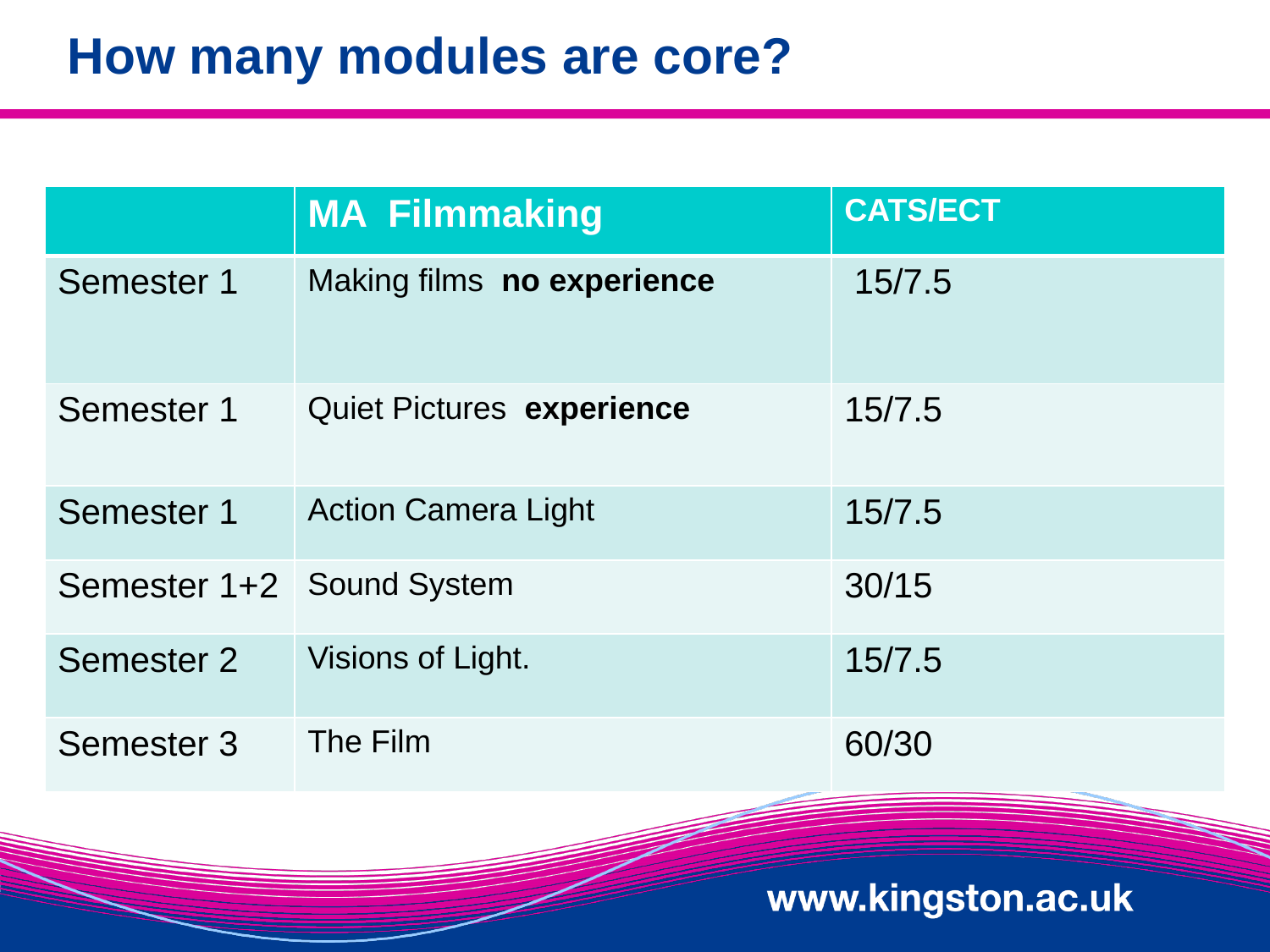

# How many modules are core?

|  | MA Filmmaking | CATS/ECT |
| --- | --- | --- |
| Semester 1 | Making films no experience | 15/7.5 |
| Semester 1 | Quiet Pictures experience | 15/7.5 |
| Semester 1 | Action Camera Light | 15/7.5 |
| Semester 1+2 | Sound System | 30/15 |
| Semester 2 | Visions of Light. | 15/7.5 |
| Semester 3 | The Film | 60/30 |